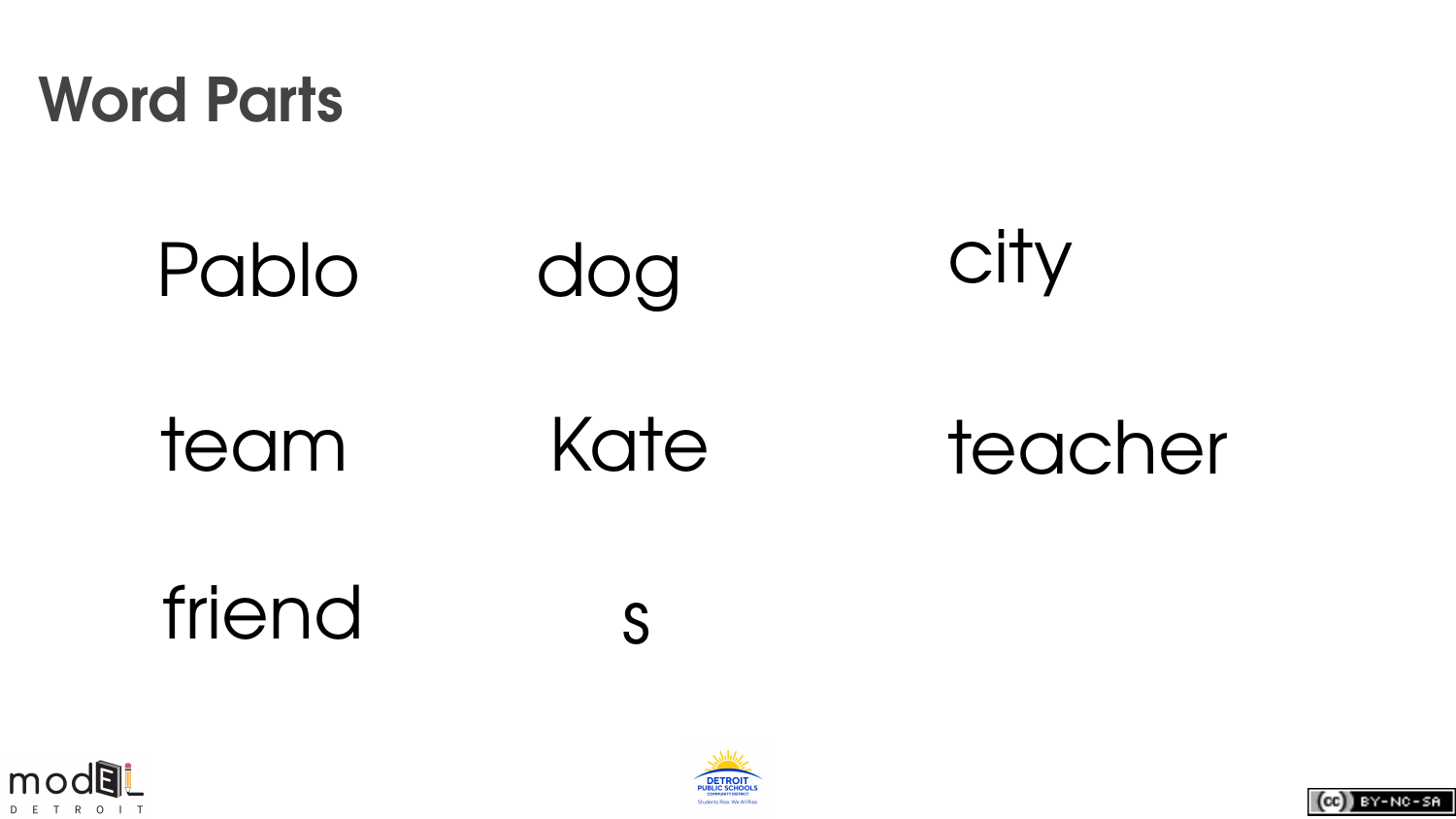

Word Parts
city
Pablo
dog
team
Kate
teacher
friend

s